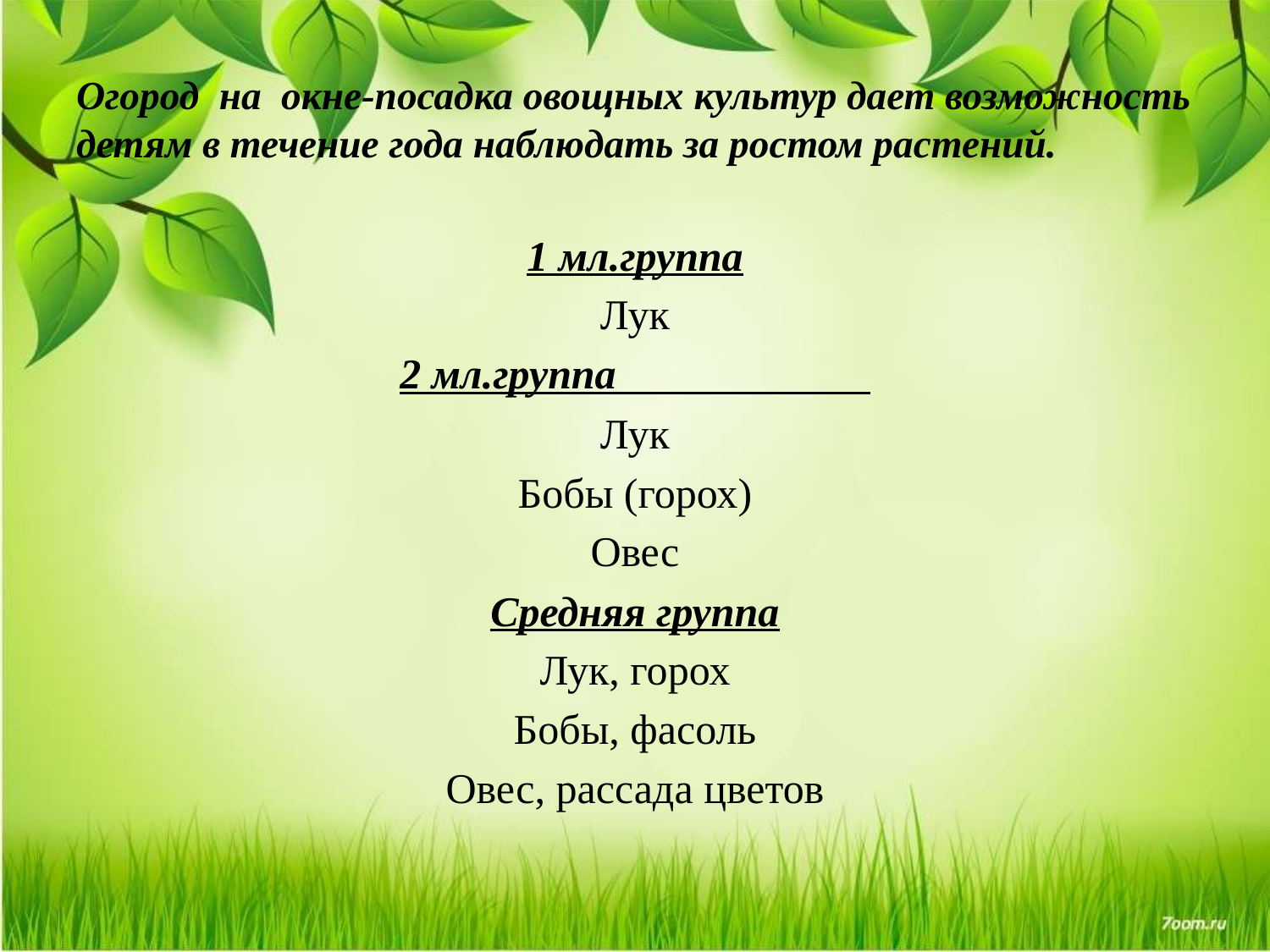

# Огород  на  окне-посадка овощных культур дает возможность детям в течение года наблюдать за ростом растений.
1 мл.группа
Лук
2 мл.группа
Лук
Бобы (горох)
Овес
Средняя группа
Лук, горох
Бобы, фасоль
Овес, рассада цветов